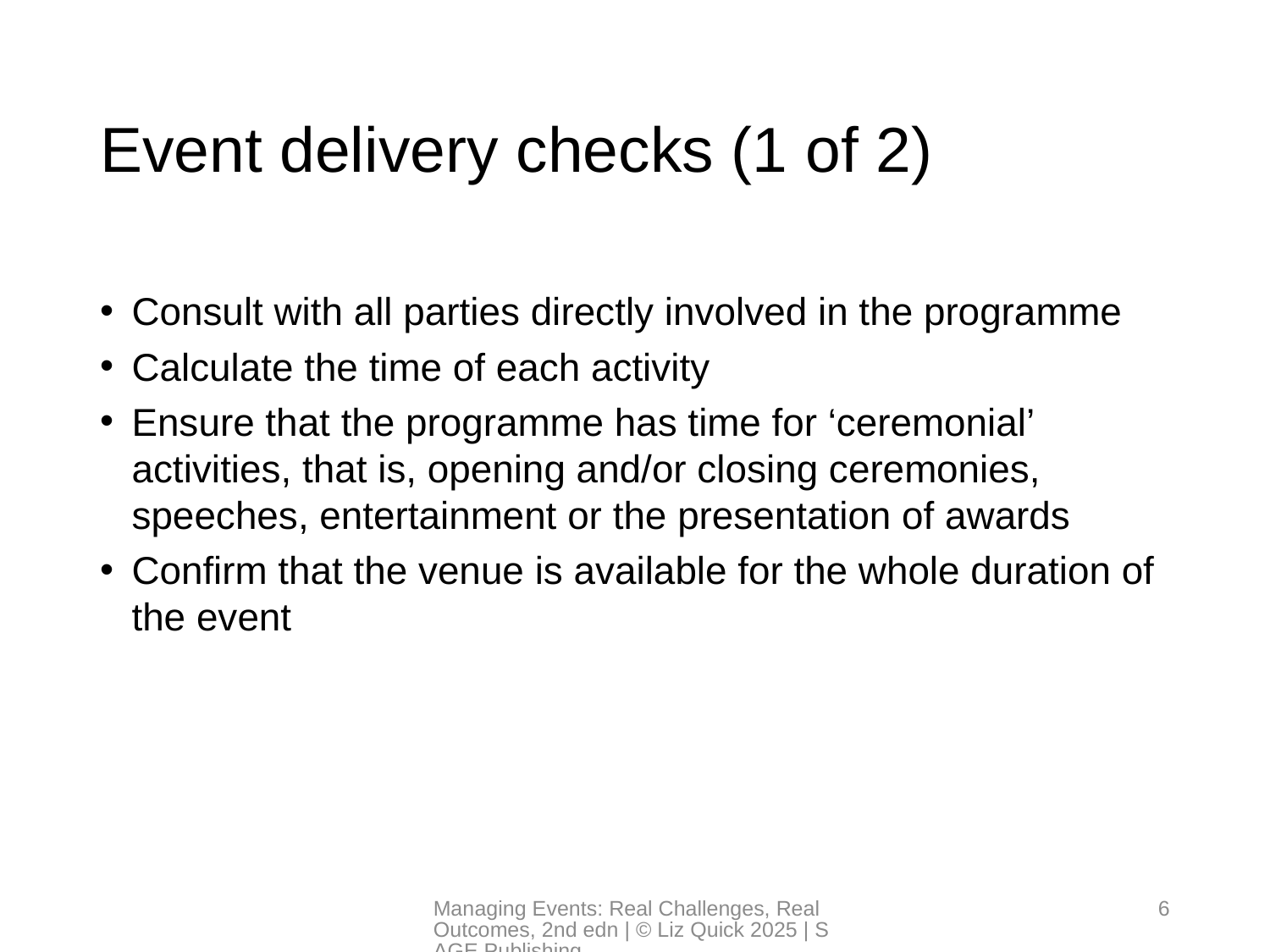

# Event delivery checks (1 of 2)
Consult with all parties directly involved in the programme
Calculate the time of each activity
Ensure that the programme has time for ‘ceremonial’ activities, that is, opening and/or closing ceremonies, speeches, entertainment or the presentation of awards
Confirm that the venue is available for the whole duration of the event
Managing Events: Real Challenges, Real Outcomes, 2nd edn | © Liz Quick 2025 | SAGE Publishing
6